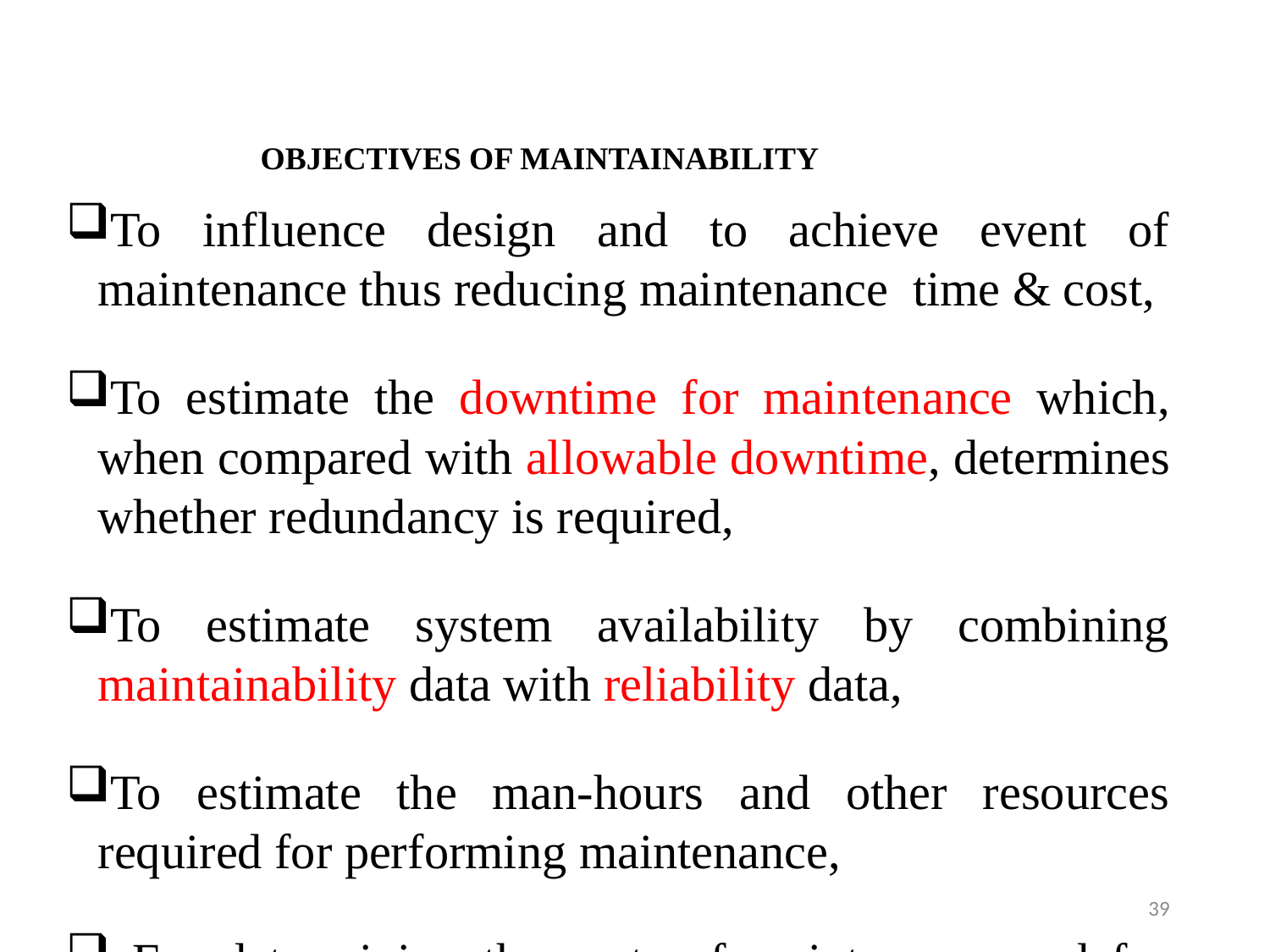

# OBJECTIVES OF MAINTAINABILITY
To influence design and to achieve event of maintenance thus reducing maintenance  time & cost,
To estimate the downtime for maintenance which, when compared with allowable downtime, determines whether redundancy is required,
To estimate system availability by combining maintainability data with reliability data,
To estimate the man-hours and other resources required for performing maintenance,
 For determining the costs of maintenance and for maintenance planning.
39